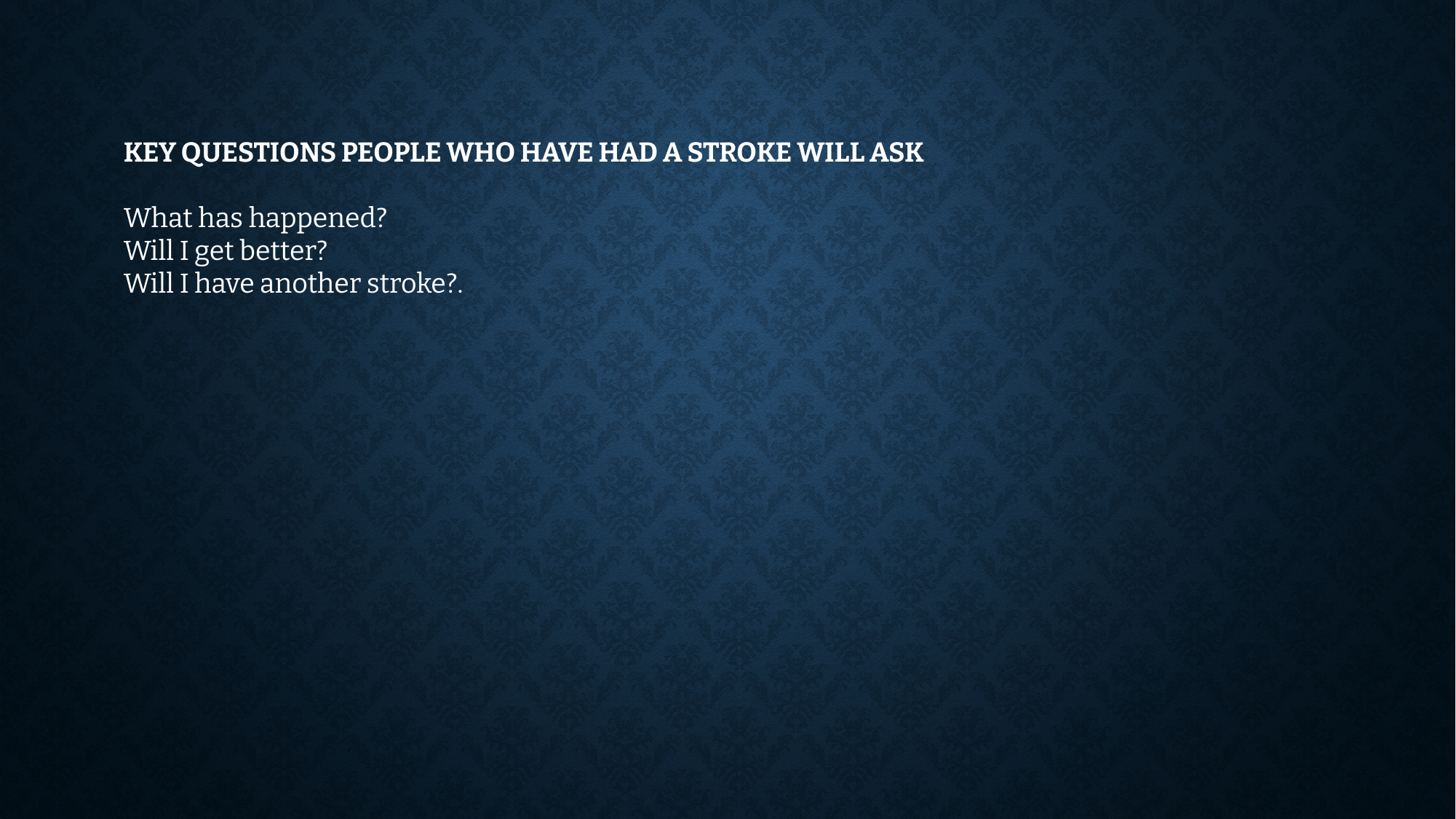

KEY QUESTIONS PEOPLE WHO HAVE HAD A STROKE WILL ASK

What has happened?
Will I get better?
Will I have another stroke?.